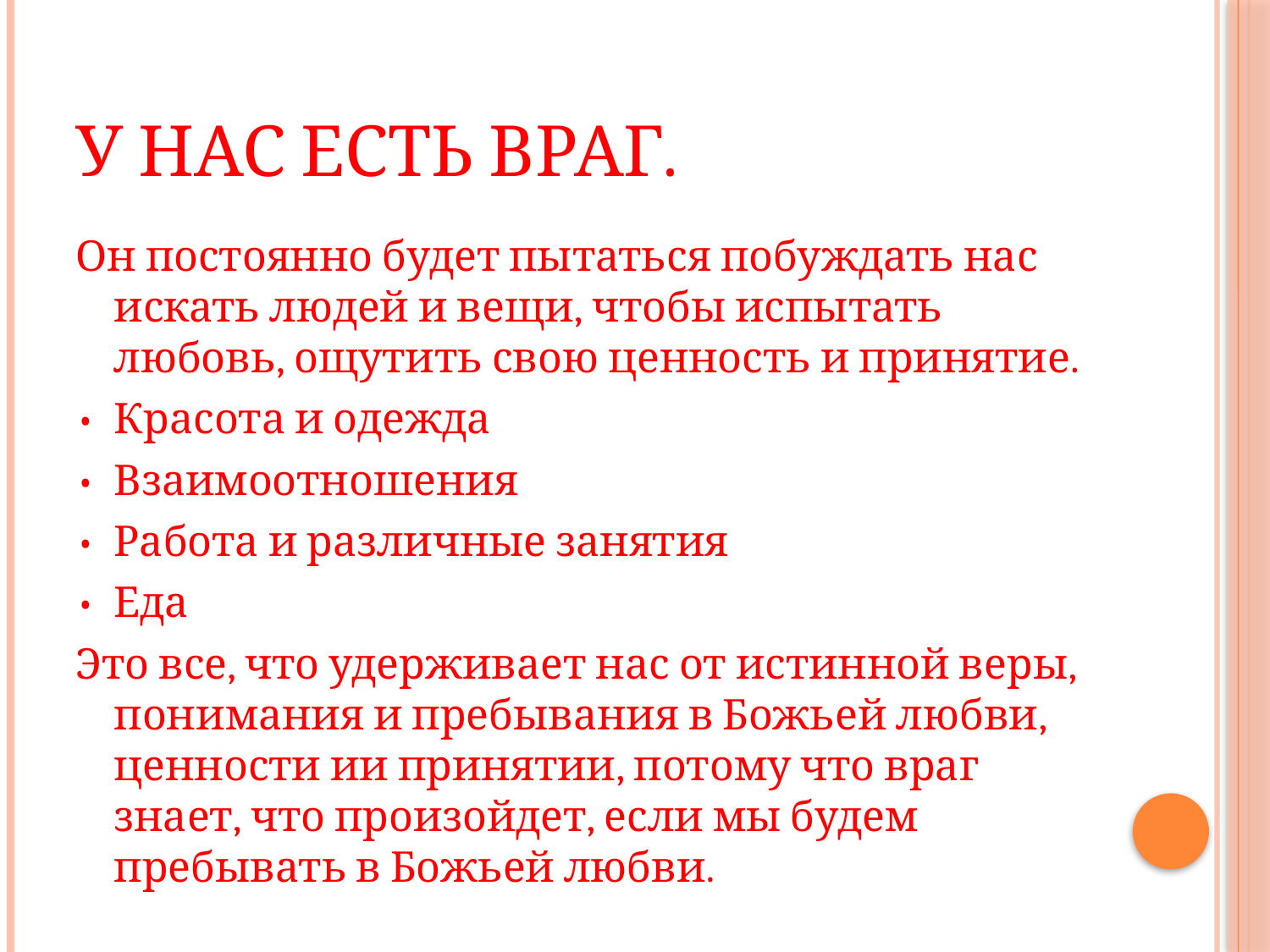

# У нас есть враг.
Он постоянно будет пытаться побуждать нас искать людей и вещи, чтобы испытать любовь, ощутить свою ценность и принятие.
•	Красота и одежда
•	Взаимоотношения
•	Работа и различные занятия
•	Еда
Это все, что удерживает нас от истинной веры, понимания и пребывания в Божьей любви, ценности ии принятии, потому что враг знает, что произойдет, если мы будем пребывать в Божьей любви.